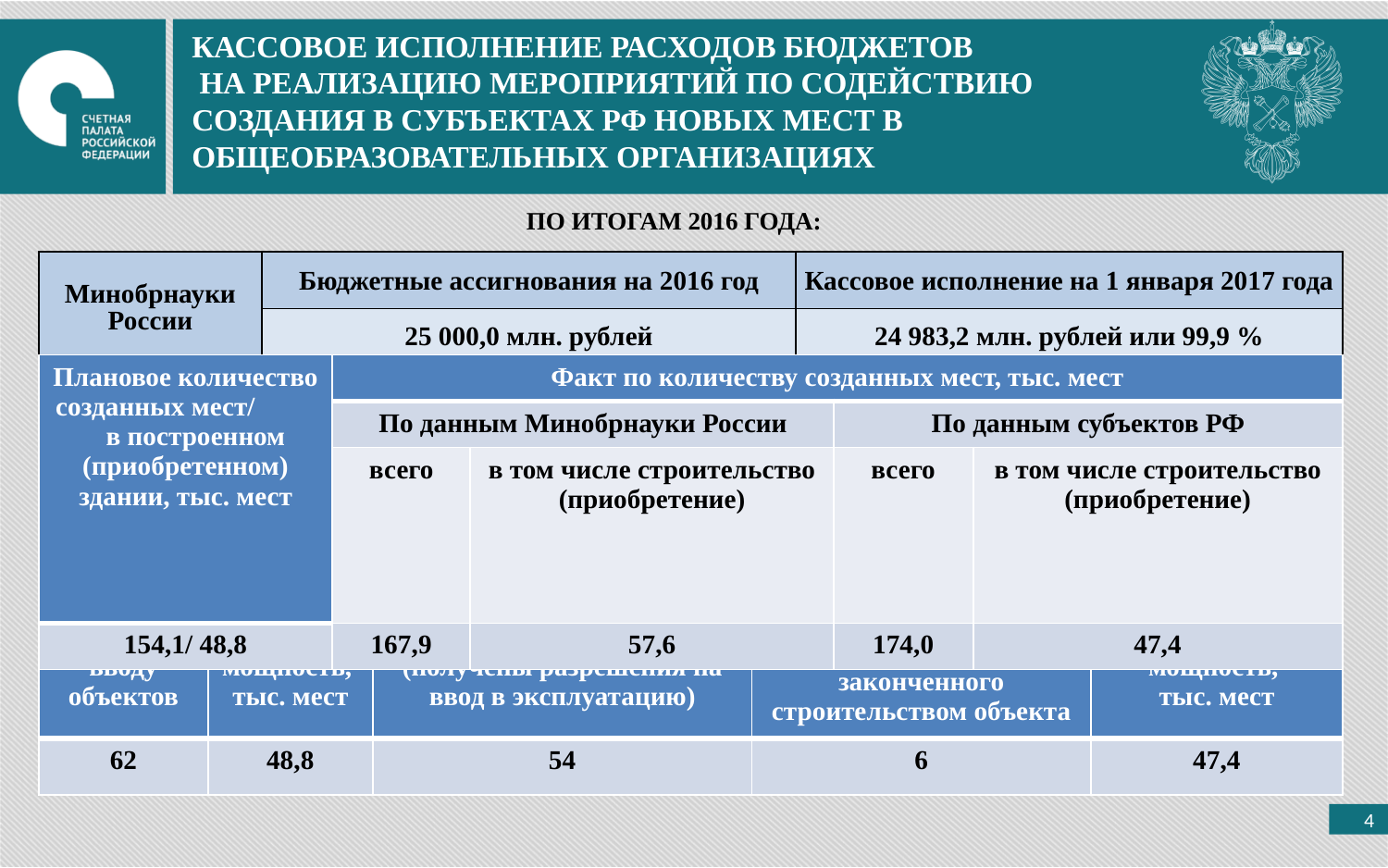

КАССОВОЕ ИСПОЛНЕНИЕ РАСХОДОВ БЮДЖЕТОВ                     НА РЕАЛИЗАЦИЮ МЕРОПРИЯТИЙ ПО СОДЕЙСТВИЮ СОЗДАНИЯ В СУБЪЕКТАХ РФ НОВЫХ МЕСТ В ОБЩЕОБРАЗОВАТЕЛЬНЫХ ОРГАНИЗАЦИЯХ
ПО ИТОГАМ 2016 ГОДА:
| Минобрнауки России | Бюджетные ассигнования на 2016 год | Кассовое исполнение на 1 января 2017 года |
| --- | --- | --- |
|  | 25 000,0 млн. рублей | 24 983,2 млн. рублей или 99,9 % |
| Плановое количество созданных мест/ в построенном (приобретенном) здании, тыс. мест | Факт по количеству созданных мест, тыс. мест |  |  |  |
| --- | --- | --- | --- | --- |
|  | По данным Минобрнауки России |  | По данным субъектов РФ |  |
|  | всего | в том числе строительство (приобретение) | всего | в том числе строительство (приобретение) |
| 154,1/ 48,8 | 167,9 | 57,6 | 174,0 | 47,4 |
| План по вводу объектов | Плановая мощность, тыс. мест | Введено объектов (получены разрешения на ввод в эксплуатацию) | Принято объектов по актам приемки законченного строительством объекта | Фактическая мощность, тыс. мест |
| --- | --- | --- | --- | --- |
| 62 | 48,8 | 54 | 6 | 47,4 |